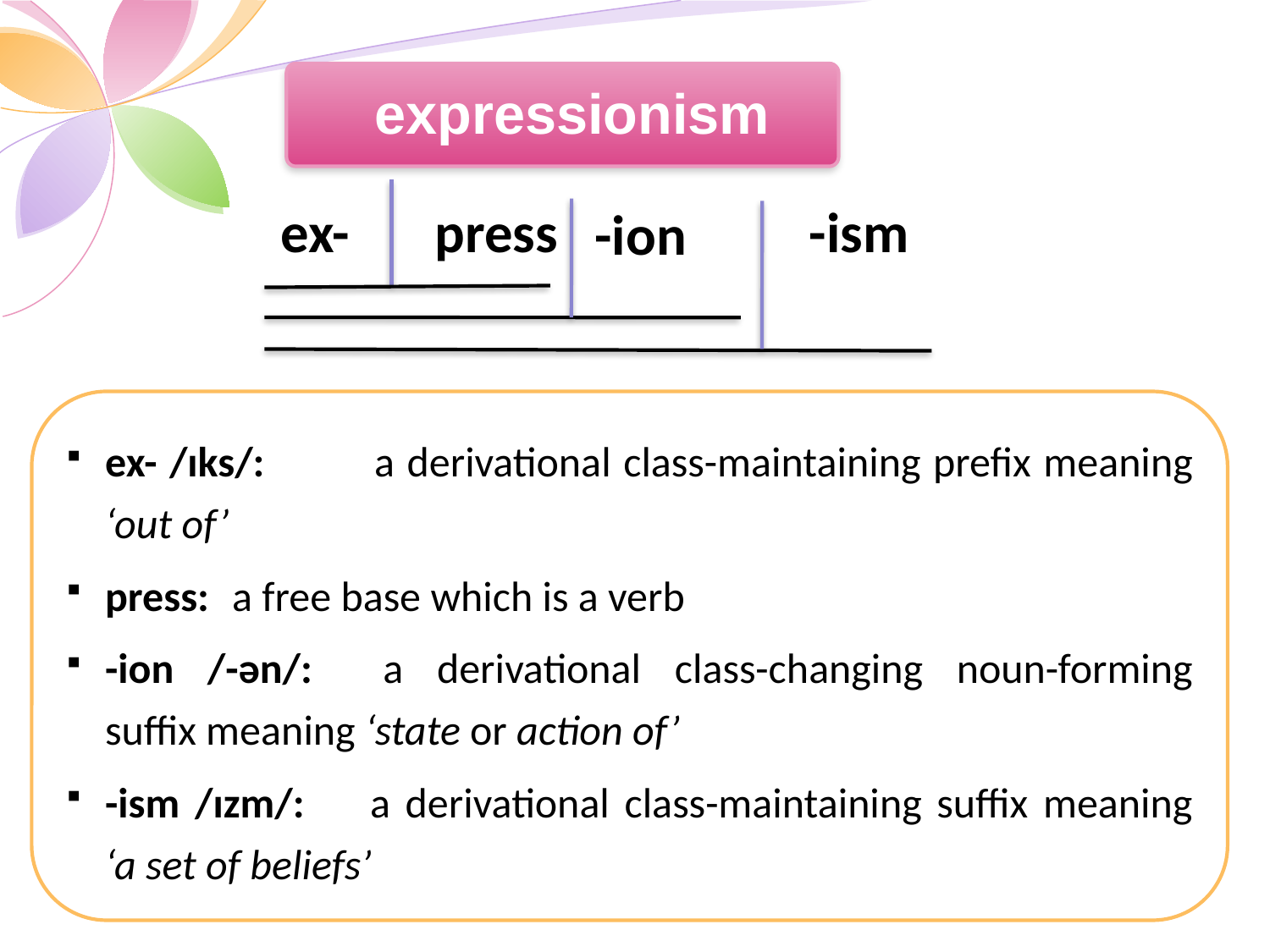

expressionism
-ism
ex-
press
-ion
ex- /ɪks/:	 a derivational class-maintaining prefix meaning ‘out of’
press:	a free base which is a verb
-ion /-ən/:	a derivational class-changing noun-forming suffix meaning ‘state or action of’
-ism /ɪzm/: 	a derivational class-maintaining suffix meaning ‘a set of beliefs’